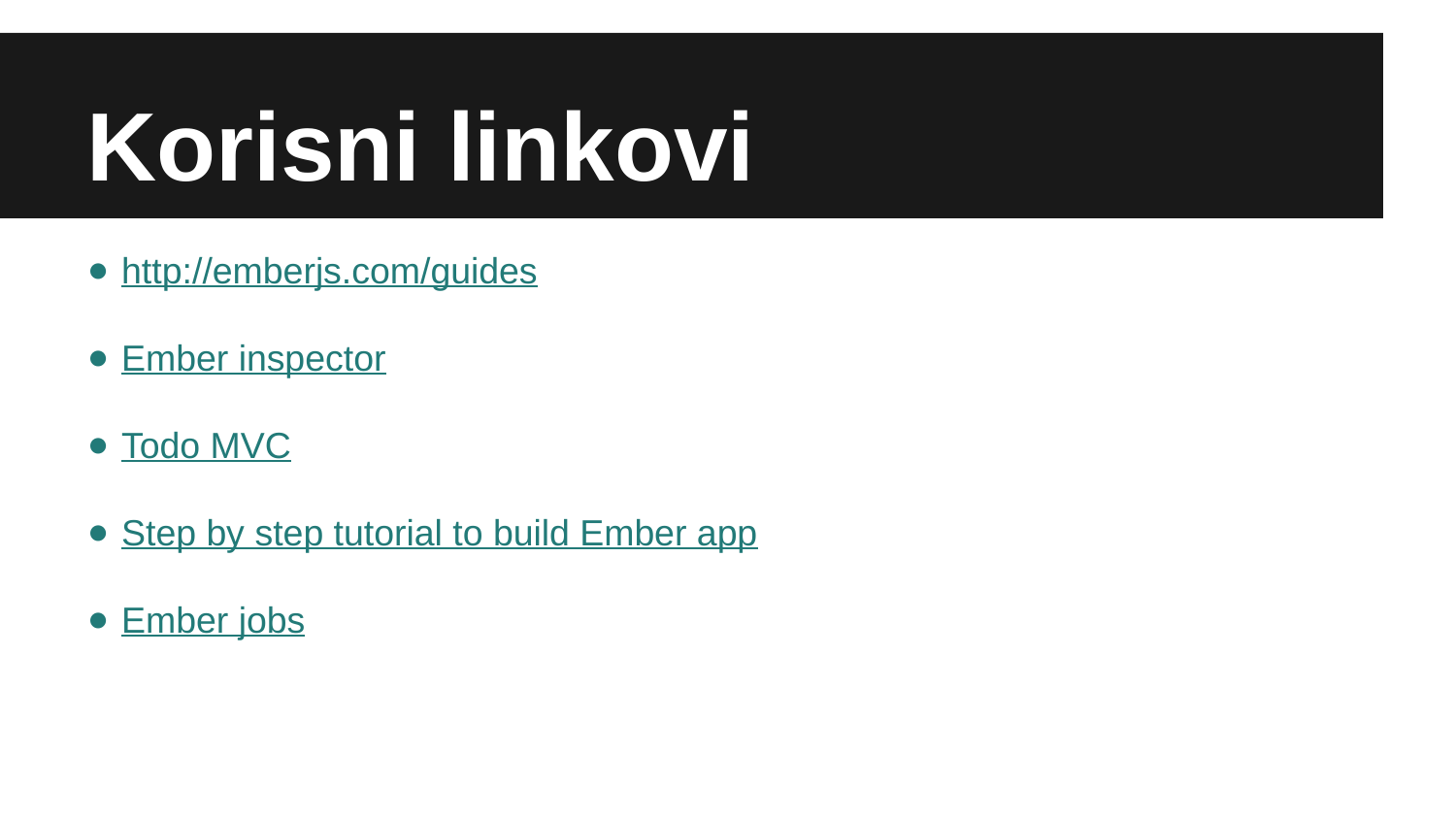

Korisni linkovi
http://emberjs.com/guides

Ember inspector

Todo MVC

Step by step tutorial to build Ember app

Ember jobs